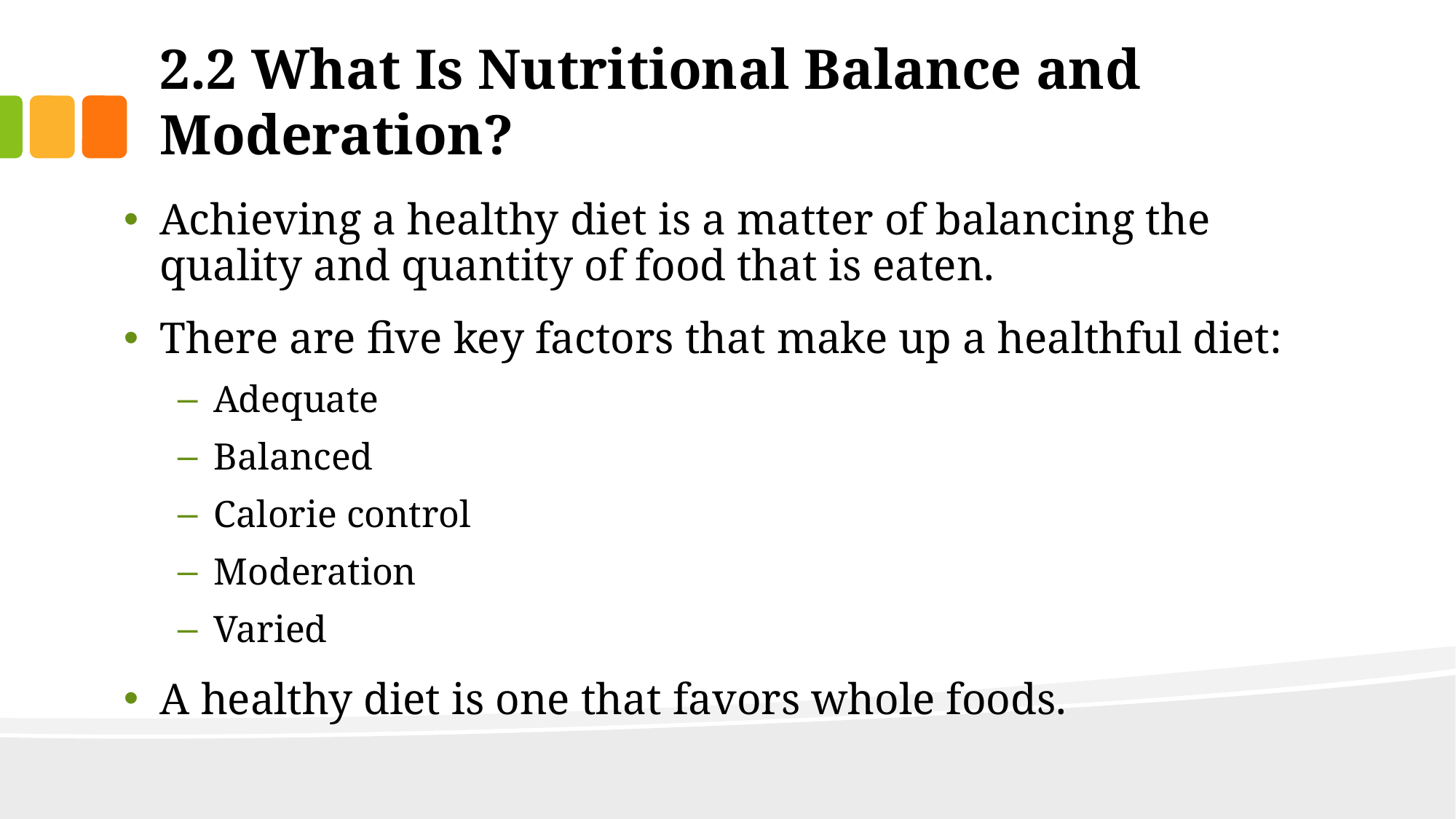

# 2.2 What Is Nutritional Balance and Moderation?
Achieving a healthy diet is a matter of balancing the quality and quantity of food that is eaten.
There are five key factors that make up a healthful diet:
Adequate
Balanced
Calorie control
Moderation
Varied
A healthy diet is one that favors whole foods.